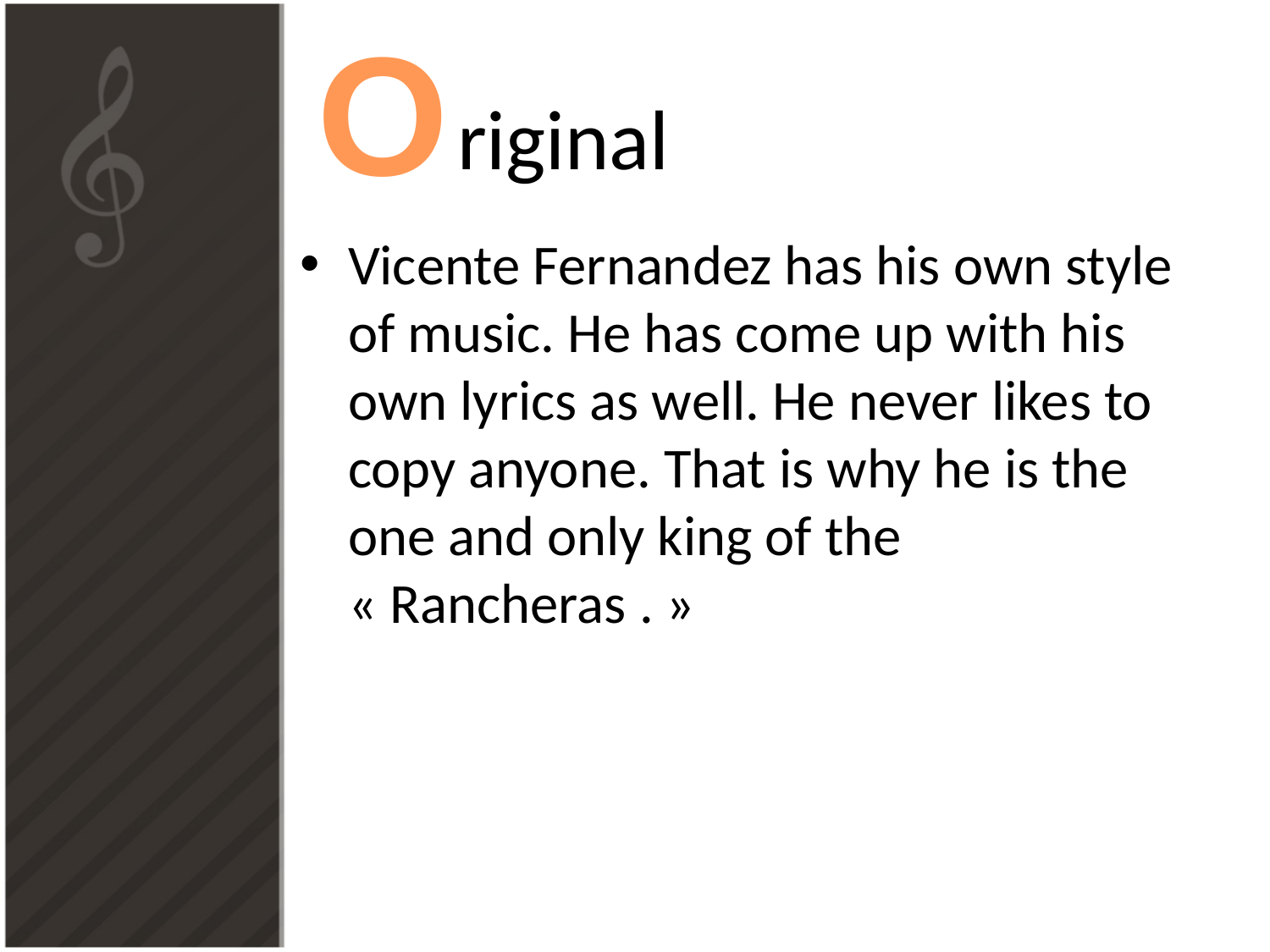

O
# riginal
Vicente Fernandez has his own style of music. He has come up with his own lyrics as well. He never likes to copy anyone. That is why he is the one and only king of the « Rancheras . »